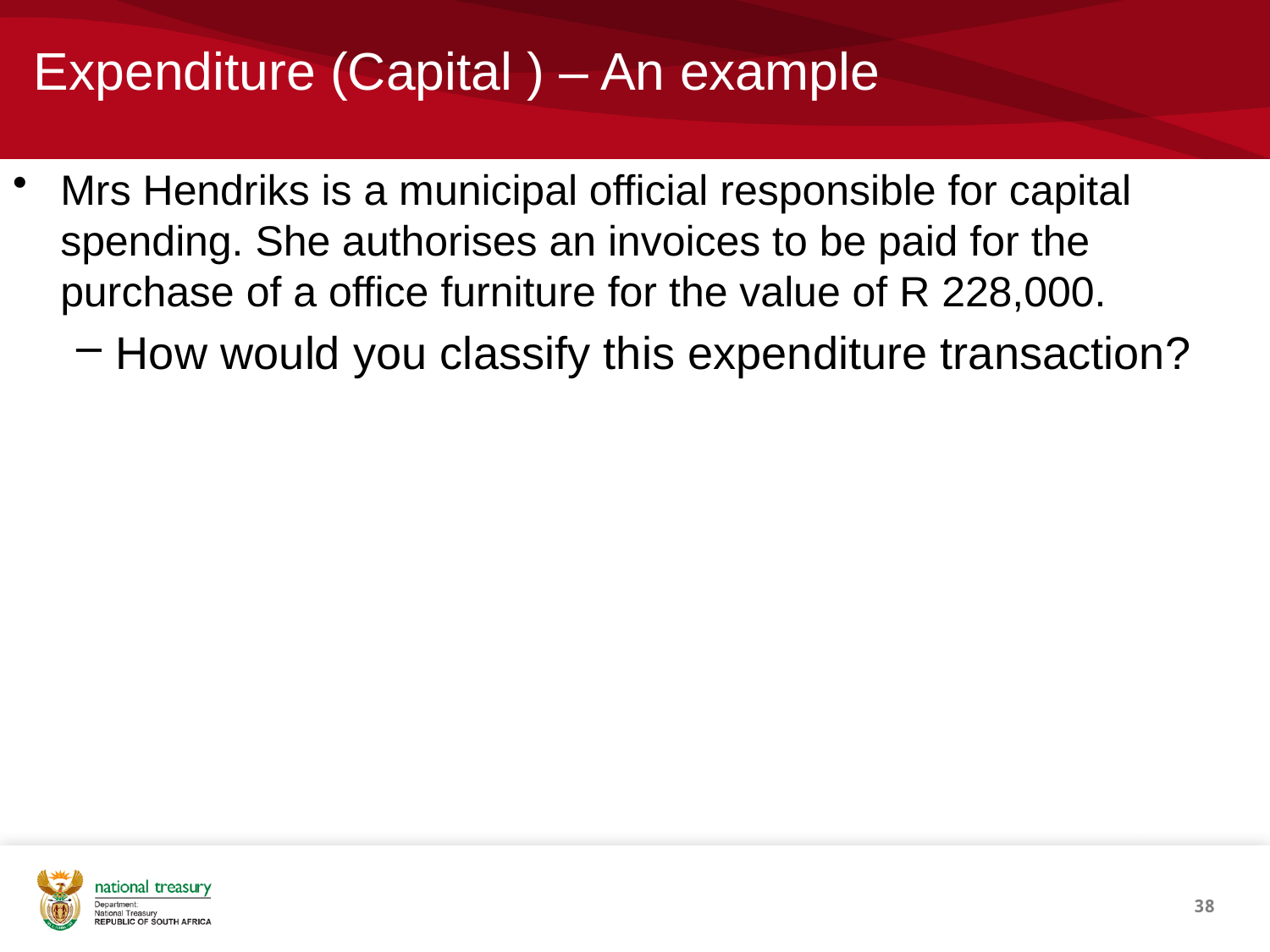

# Expenditure (Capital ) – An example
Mrs Hendriks is a municipal official responsible for capital spending. She authorises an invoices to be paid for the purchase of a office furniture for the value of R 228,000.
How would you classify this expenditure transaction?
38